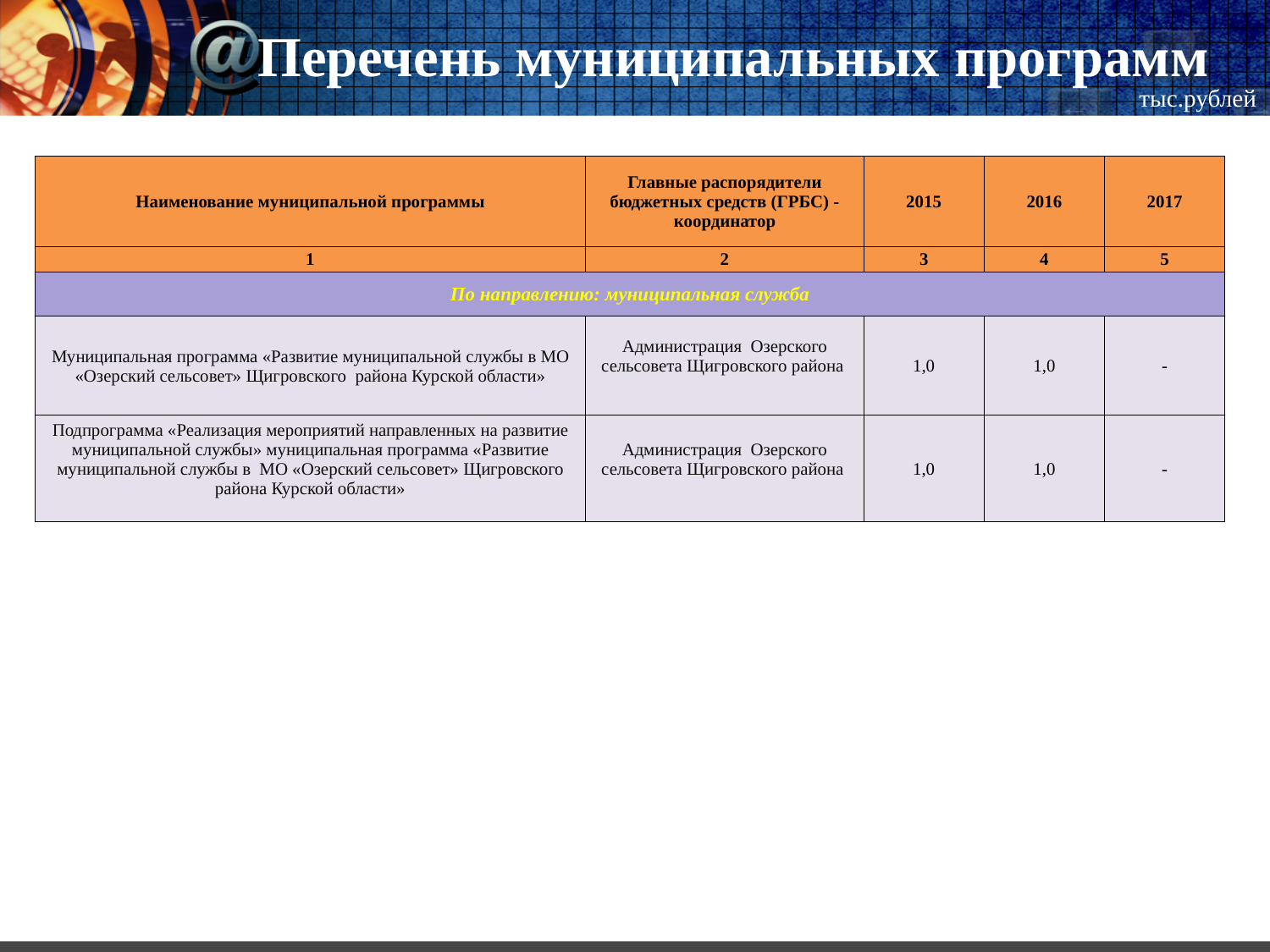

# Перечень муниципальных программ
тыс.рублей
| Наименование муниципальной программы | Главные распорядители бюджетных средств (ГРБС) -координатор | 2015 | 2016 | 2017 |
| --- | --- | --- | --- | --- |
| 1 | 2 | 3 | 4 | 5 |
| По направлению: муниципальная служба |  |  |  |  |
| Муниципальная программа «Развитие муниципальной службы в МО «Озерский сельсовет» Щигровского района Курской области» | Администрация Озерского сельсовета Щигровского района | 1,0 | 1,0 | - |
| Подпрограмма «Реализация мероприятий направленных на развитие муниципальной службы» муниципальная программа «Развитие муниципальной службы в МО «Озерский сельсовет» Щигровского района Курской области» | Администрация Озерского сельсовета Щигровского района | 1,0 | 1,0 | - |